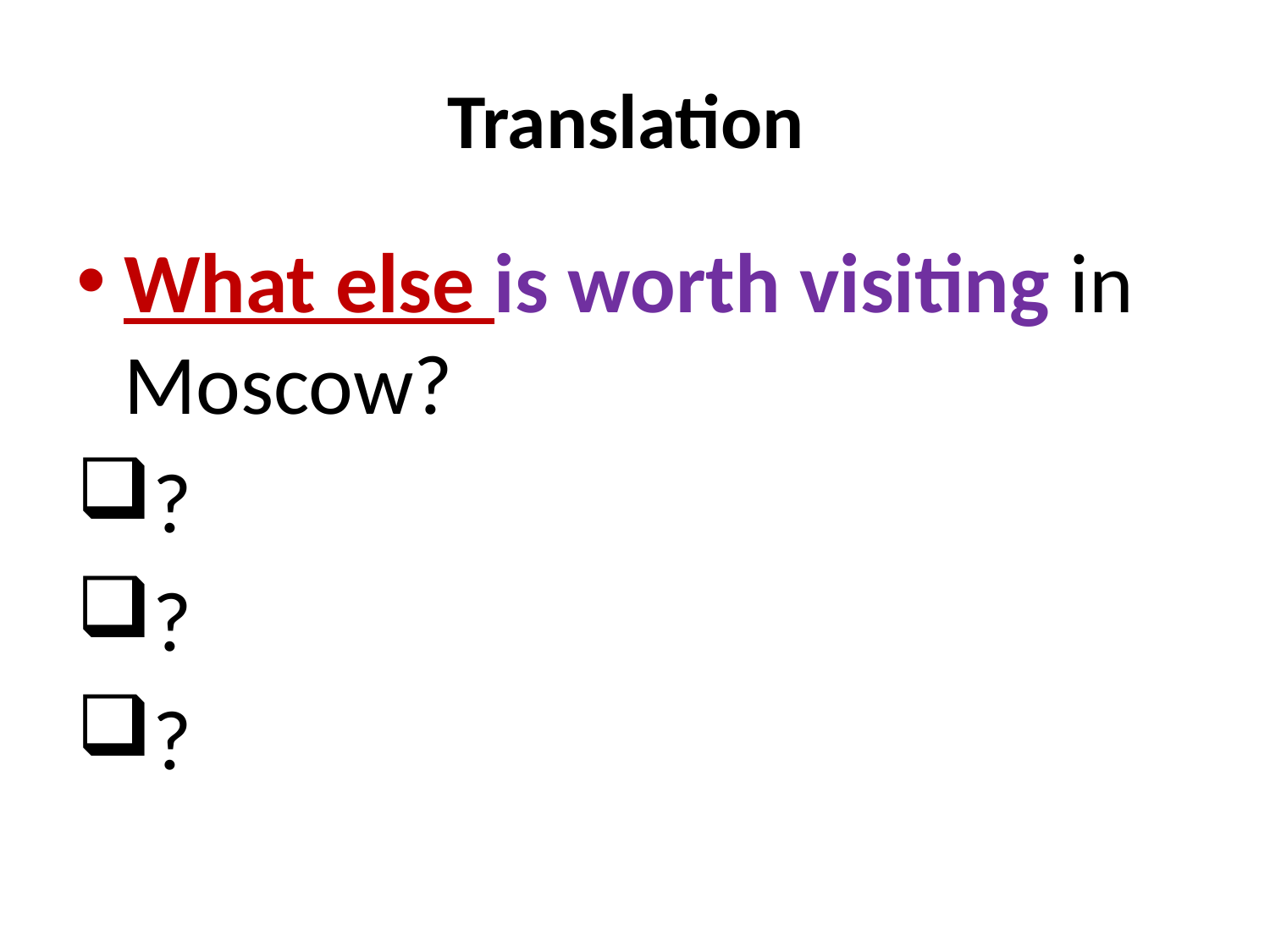

# Translation
What else is worth visiting in Moscow?
?
?
?